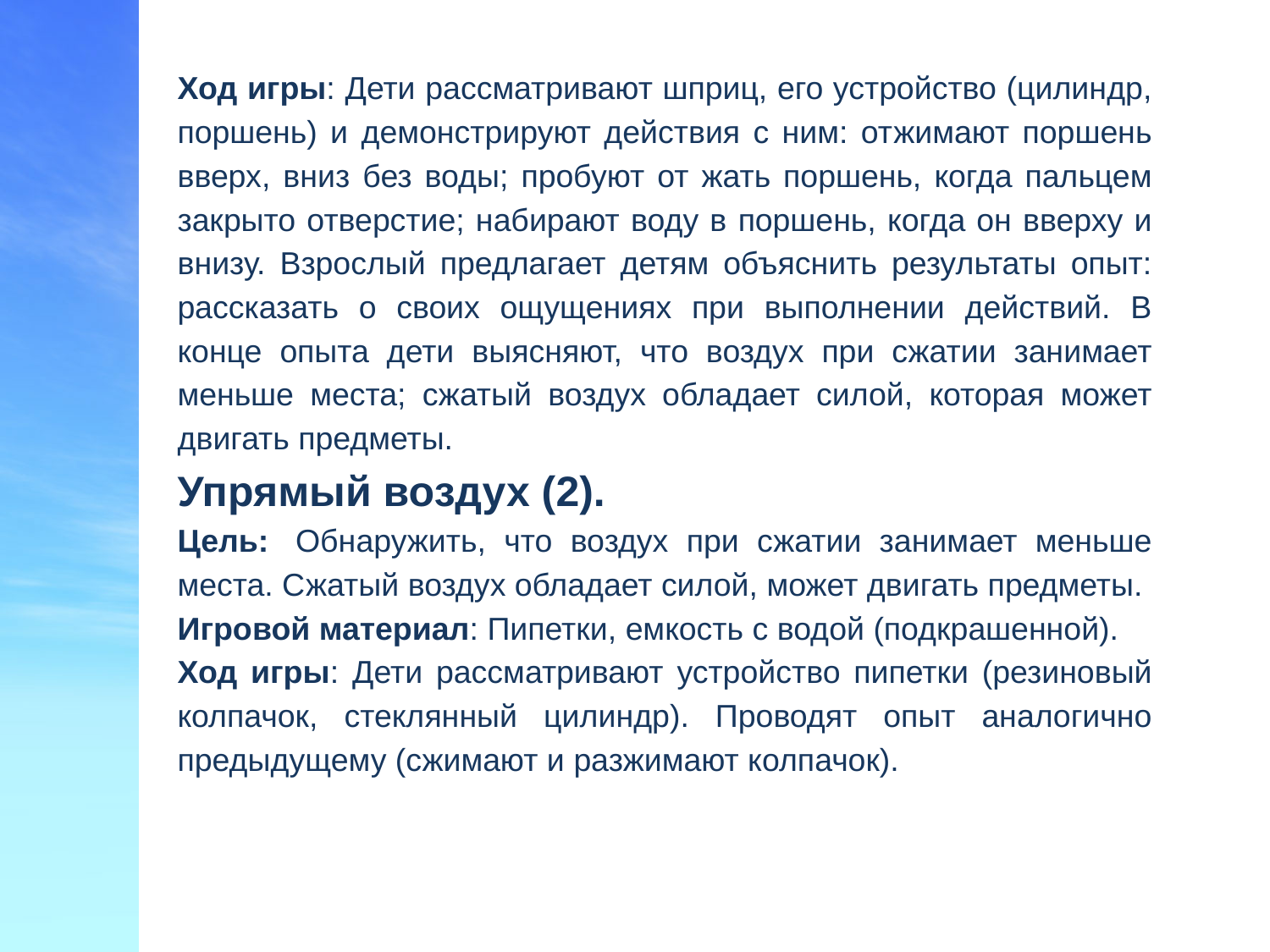

Ход игры: Дети рассматривают шприц, его устройство (цилиндр, поршень) и демонстрируют действия с ним: отжимают поршень вверх, вниз без воды; пробуют от жать поршень, когда пальцем закрыто отверстие; набирают воду в поршень, когда он вверху и внизу. Взрослый предлагает детям объяснить результаты опыт: рассказать о своих ощущениях при выполнении действий. В конце опыта дети выясняют, что воздух при сжатии занимает меньше места; сжатый воздух обладает силой, которая может двигать предметы.
Упрямый воздух (2).
Цель:  Обнаружить, что воздух при сжатии занимает меньше места. Сжатый воздух обладает силой, может двигать предметы.
Игровой материал: Пипетки, емкость с водой (подкрашенной).
Ход игры: Дети рассматривают устройство пипетки (резиновый колпачок, стеклянный цилиндр). Проводят опыт аналогично предыдущему (сжимают и разжимают колпачок).